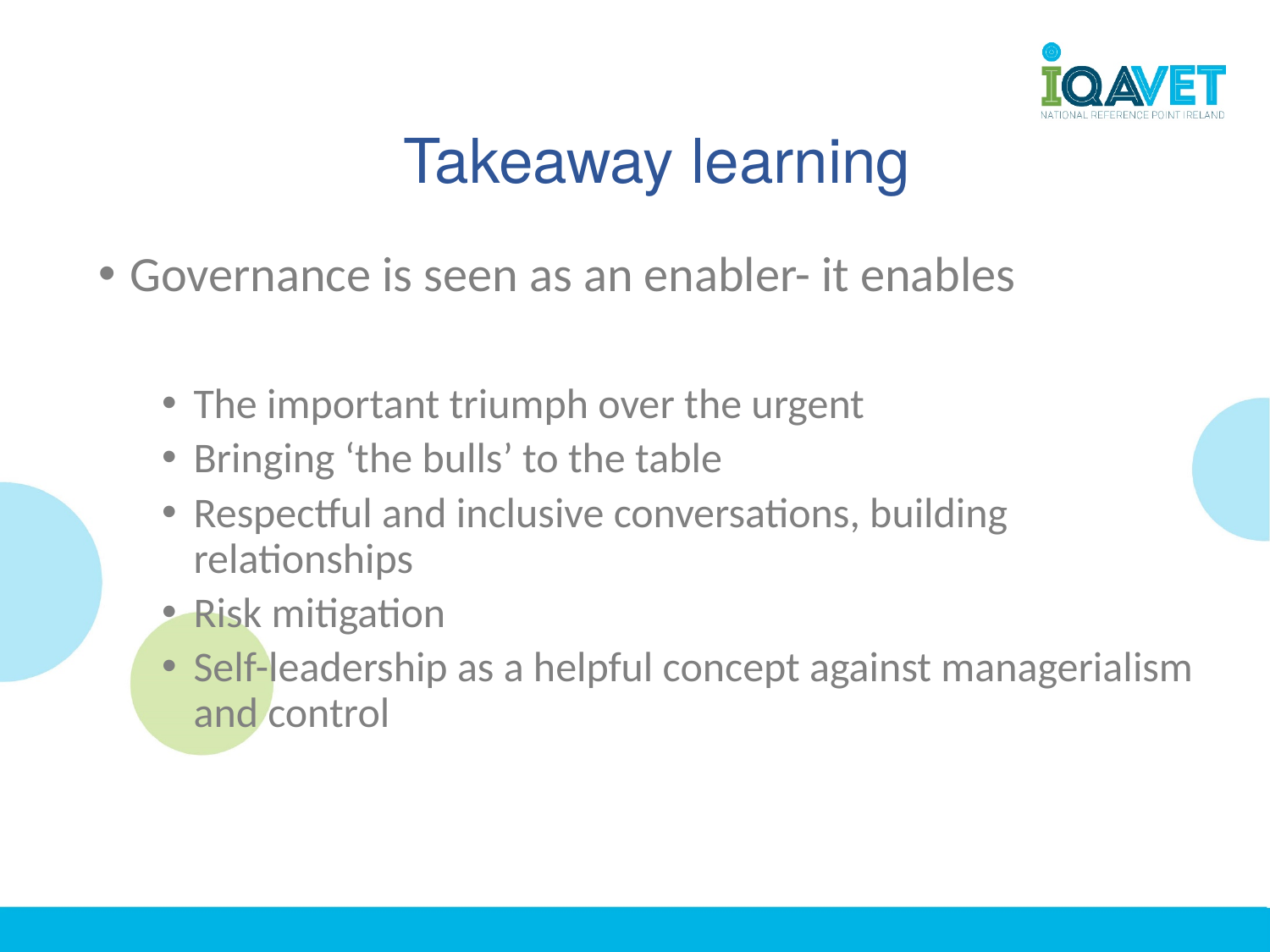

# Takeaway learning
Governance is seen as an enabler- it enables

The important triumph over the urgent
Bringing ‘the bulls’ to the table
Respectful and inclusive conversations, building relationships
Risk mitigation
Self-leadership as a helpful concept against managerialism and control